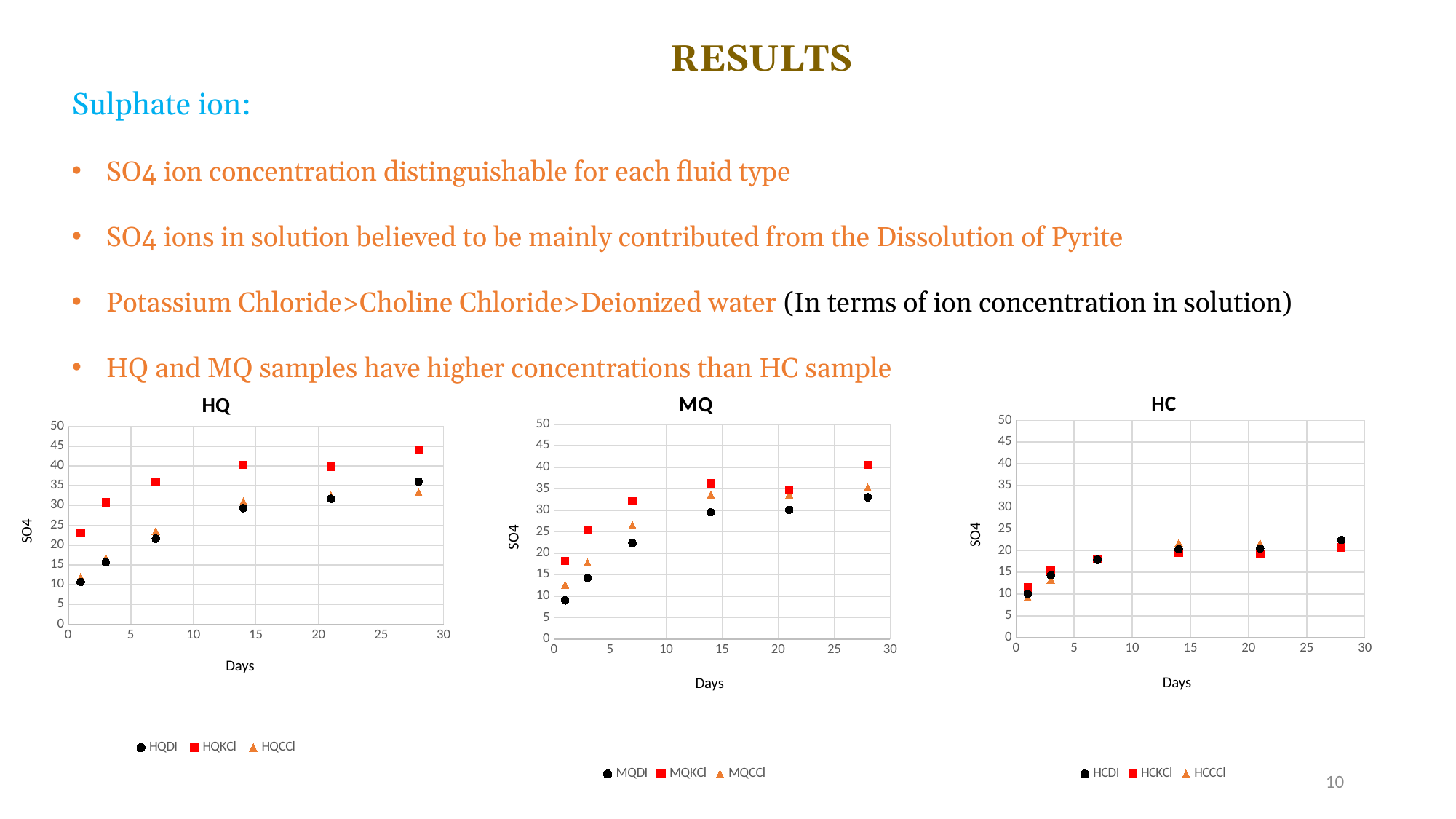

RESULTS
Sulphate ion:

SO4 ion concentration distinguishable for each fluid type

SO4 ions in solution believed to be mainly contributed from the Dissolution of Pyrite

Potassium Chloride>Choline Chloride>Deionized water (In terms of ion concentration in solution)

HQ and MQ samples have higher concentrations than HC sample

### Chart: HC

| Category | HCDI | HCKCl | HCCCl |
|---|---|---|---|

### Chart: MQ

| Category | MQDI | MQKCl | MQCCl  |
|---|---|---|---|

### Chart: HQ

| Category | HQDI  | HQKCl  | HQCCl |
|---|---|---|---|
10